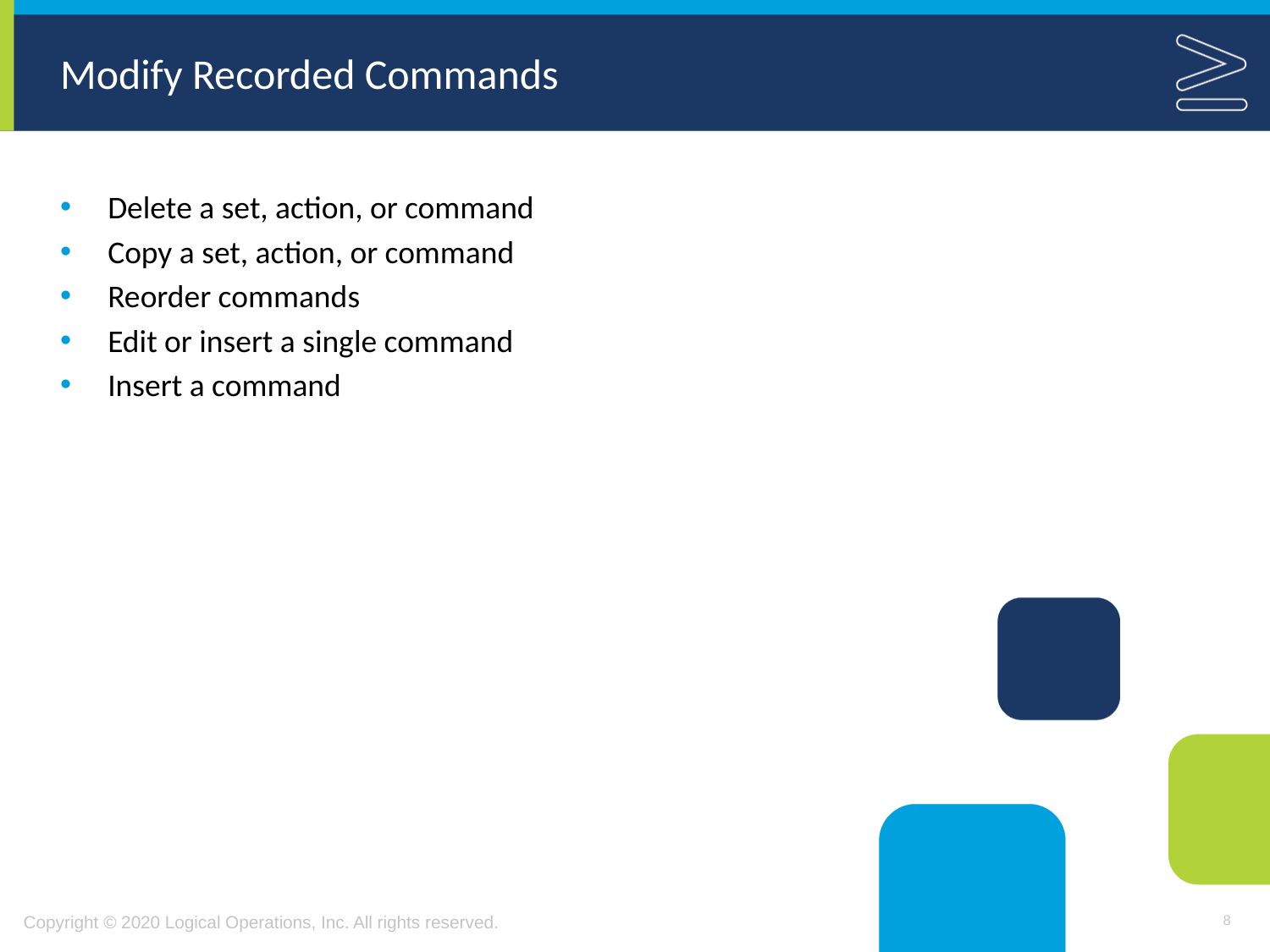

# Modify Recorded Commands
Delete a set, action, or command
Copy a set, action, or command
Reorder commands
Edit or insert a single command
Insert a command
8